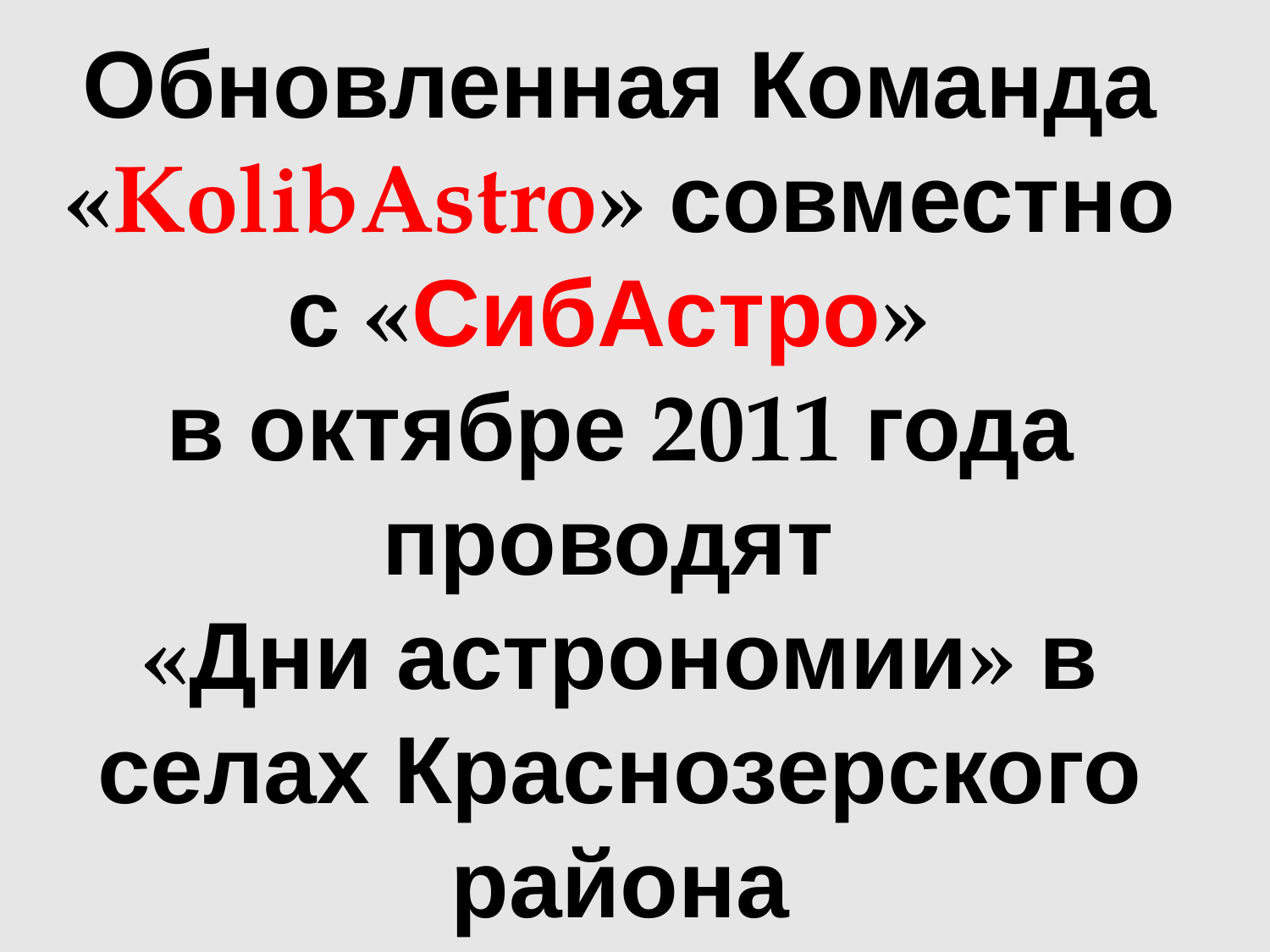

Обновленная Команда «KolibAstro» совместно
с «СибАстро»
в октябре 2011 года проводят
«Дни астрономии» в селах Краснозерского района